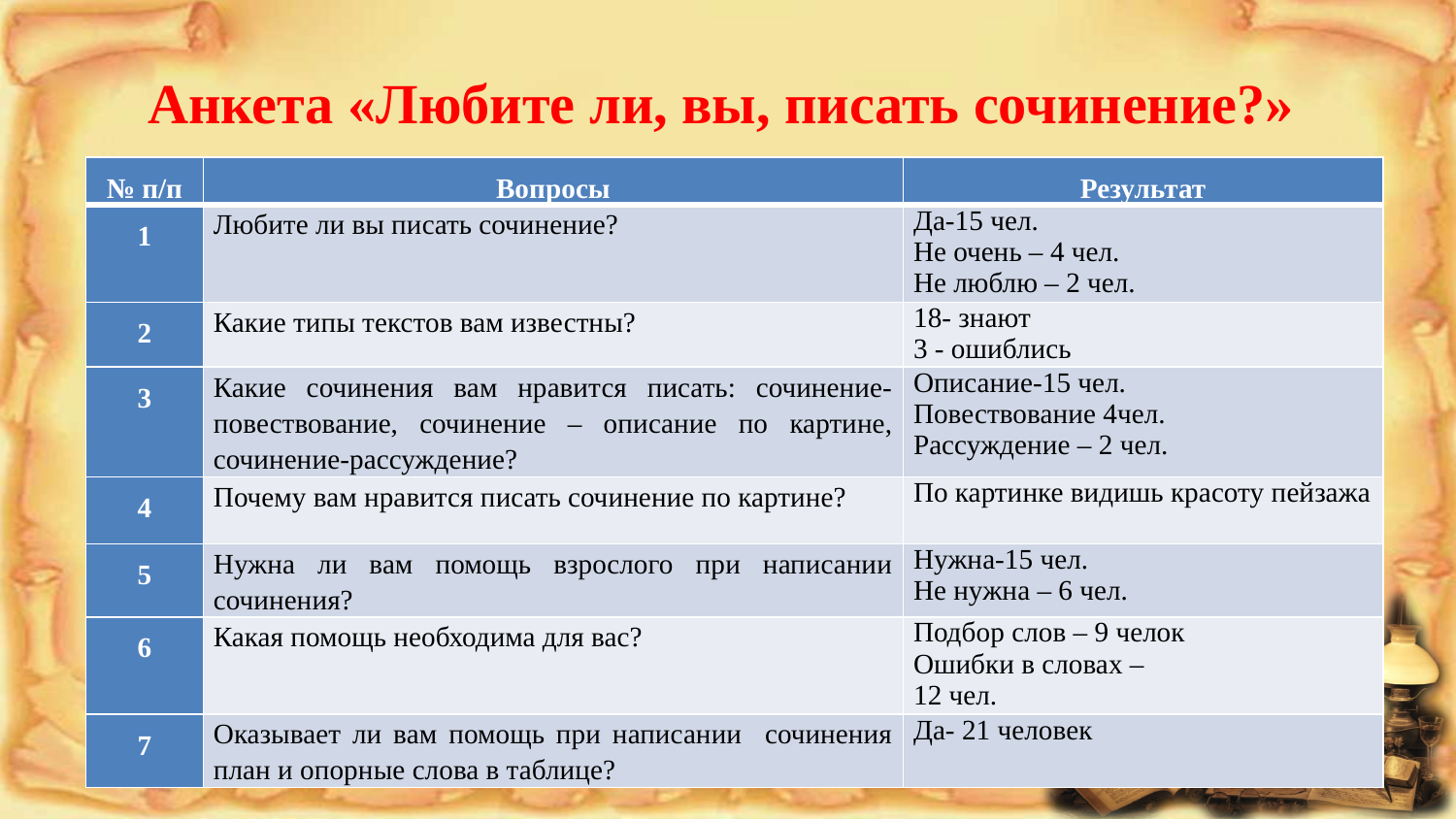

# Анкета «Любите ли, вы, писать сочинение?»
| № п/п | Вопросы | Результат |
| --- | --- | --- |
| 1 | Любите ли вы писать сочинение? | Да-15 чел. Не очень – 4 чел. Не люблю – 2 чел. |
| 2 | Какие типы текстов вам известны? | 18- знают 3 - ошиблись |
| 3 | Какие сочинения вам нравится писать: сочинение-повествование, сочинение – описание по картине, сочинение-рассуждение? | Описание-15 чел. Повествование 4чел. Рассуждение – 2 чел. |
| 4 | Почему вам нравится писать сочинение по картине? | По картинке видишь красоту пейзажа |
| 5 | Нужна ли вам помощь взрослого при написании сочинения? | Нужна-15 чел. Не нужна – 6 чел. |
| 6 | Какая помощь необходима для вас? | Подбор слов – 9 челок Ошибки в словах – 12 чел. |
| 7 | Оказывает ли вам помощь при написании сочинения план и опорные слова в таблице? | Да- 21 человек |